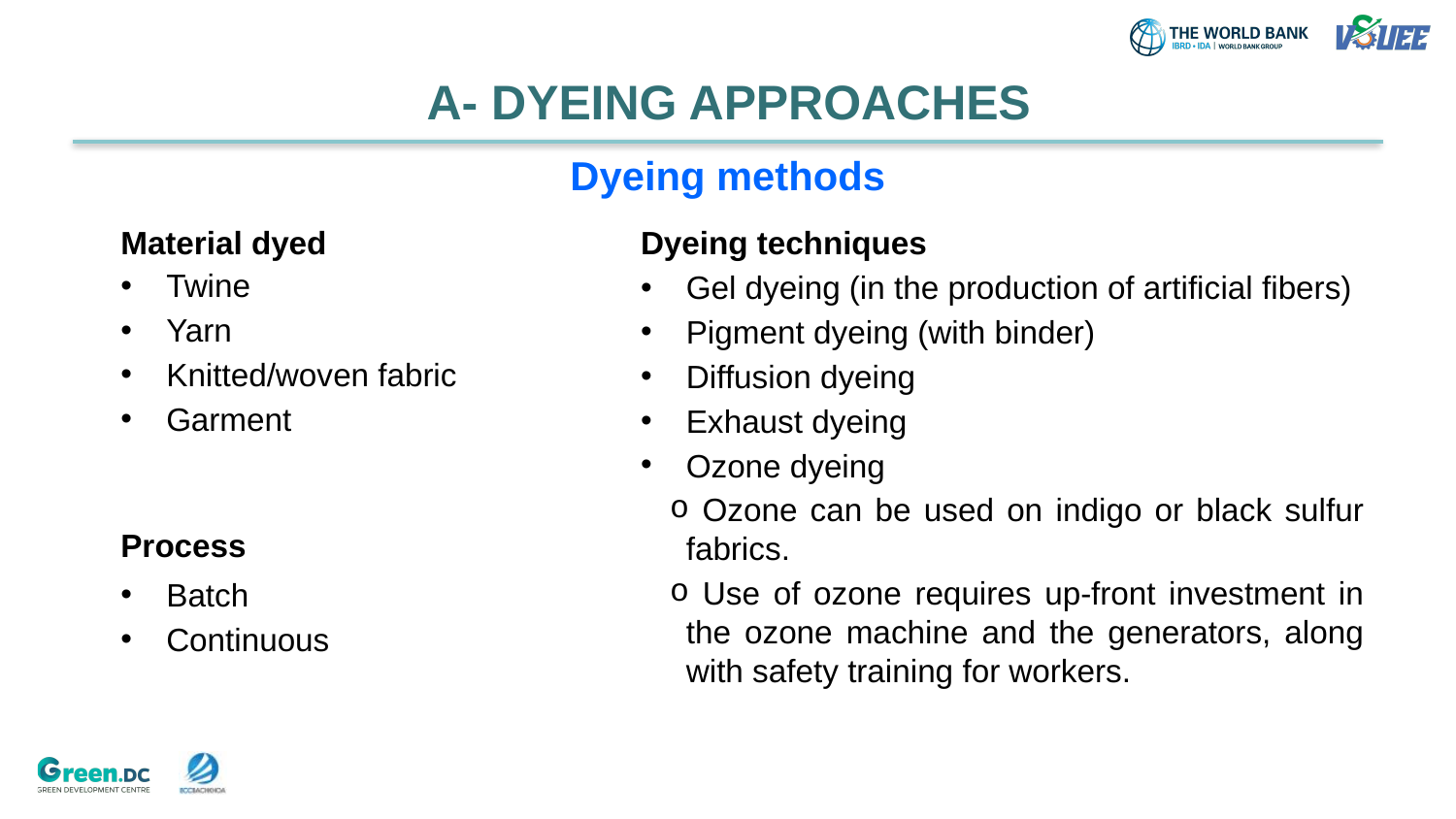

# A- DYEING APPROACHES
Dyeing methods
Material dyed
Dyeing techniques
Twine
Yarn
Knitted/woven fabric
Garment
Gel dyeing (in the production of artificial fibers)
Pigment dyeing (with binder)
Diffusion dyeing
Exhaust dyeing
Ozone dyeing
 Ozone can be used on indigo or black sulfur fabrics.
 Use of ozone requires up-front investment in the ozone machine and the generators, along with safety training for workers.

Process
Batch
Continuous